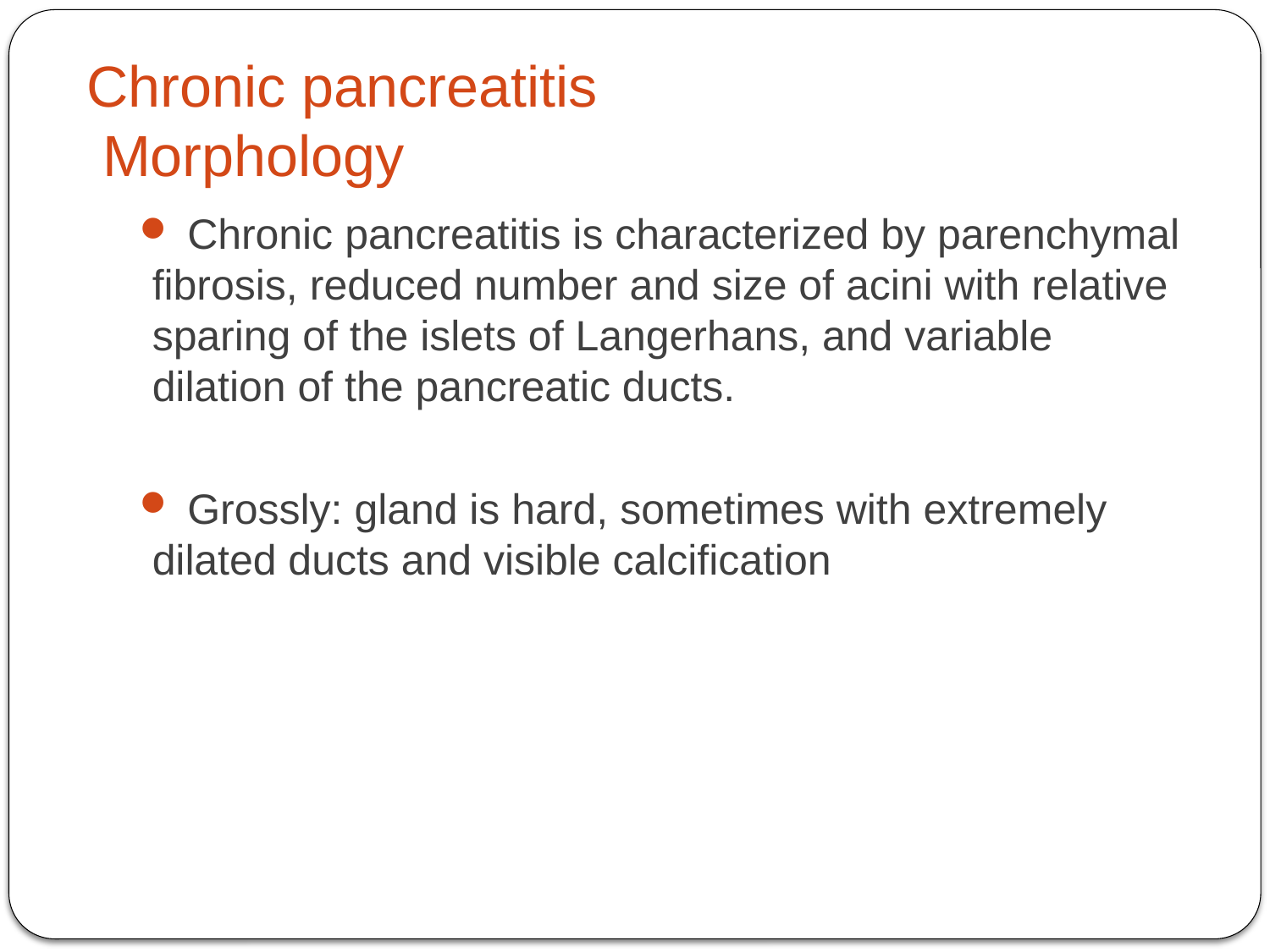

# Chronic pancreatitis Morphology
 Chronic pancreatitis is characterized by parenchymal fibrosis, reduced number and size of acini with relative sparing of the islets of Langerhans, and variable dilation of the pancreatic ducts.

 Grossly: gland is hard, sometimes with extremely dilated ducts and visible calcification